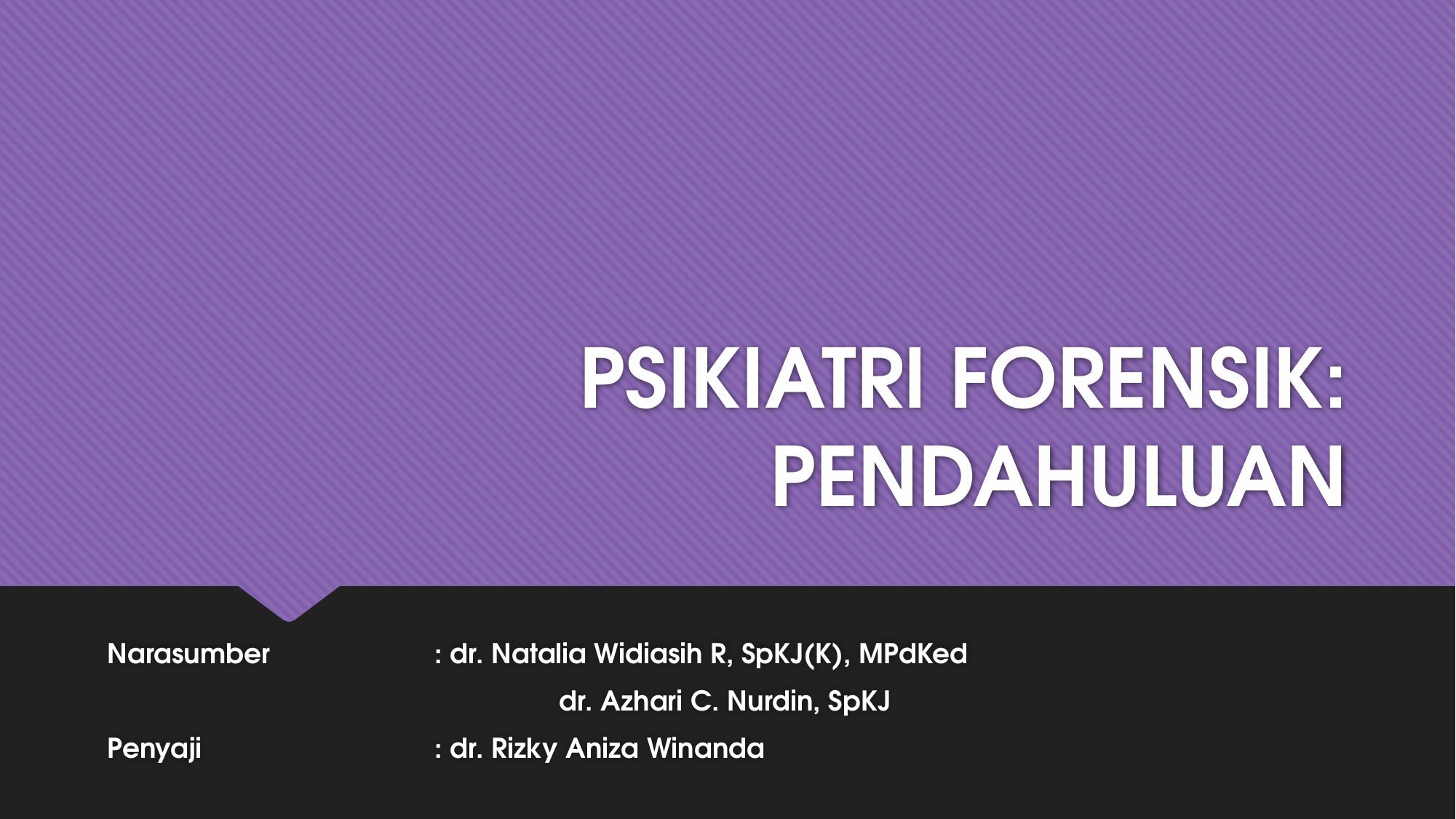

# PSIKIATRI FORENSIK: PENDAHULUAN
Narasumber		: dr. Natalia Widiasih R, SpKJ(K), MPdKed
				  dr. Azhari C. Nurdin, SpKJ
Penyaji			: dr. Rizky Aniza Winanda